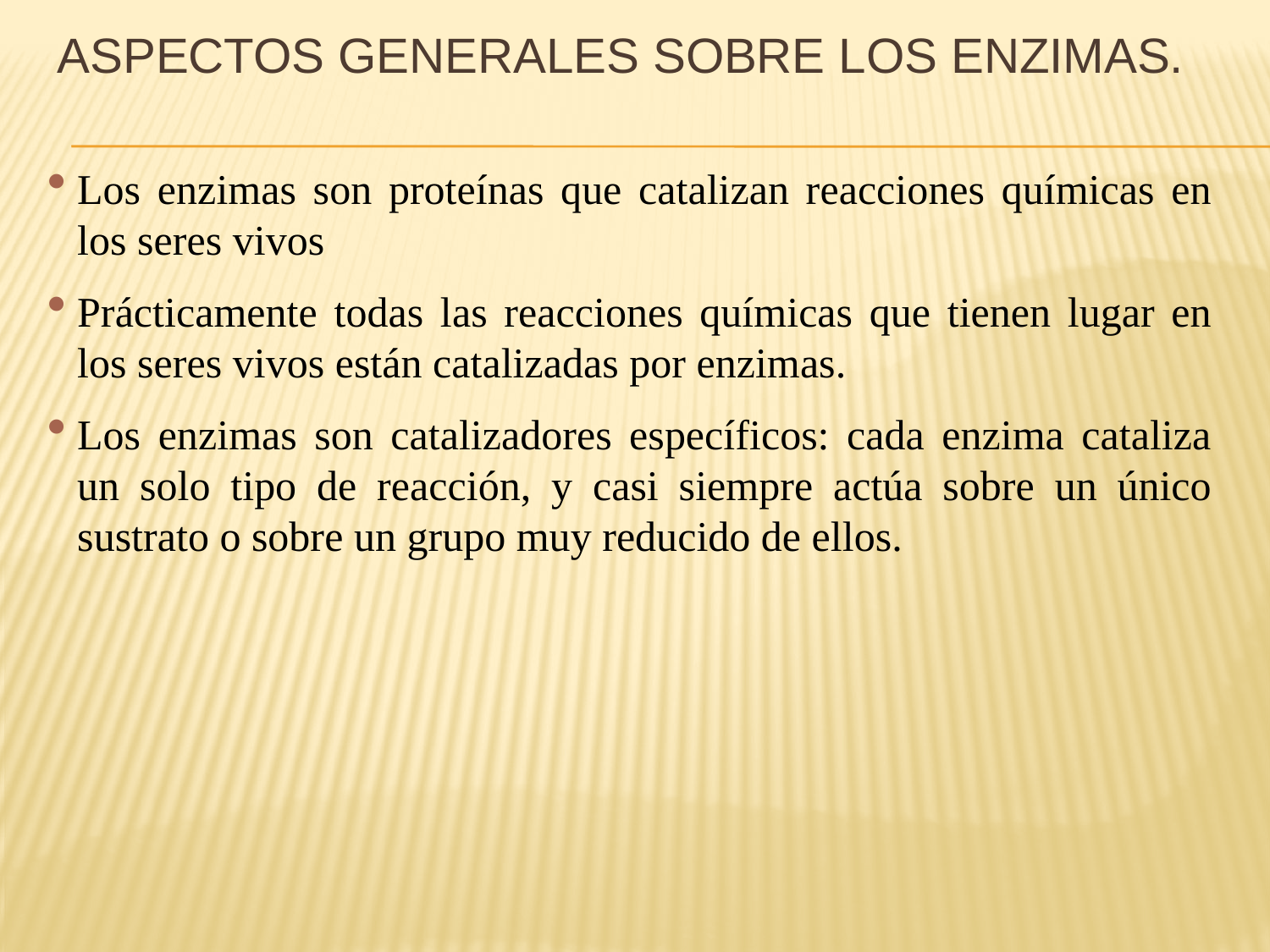

# ASPECTOS GENERALES SOBRE LOS ENZIMAS.
Los enzimas son proteínas que catalizan reacciones químicas en los seres vivos
Prácticamente todas las reacciones químicas que tienen lugar en los seres vivos están catalizadas por enzimas.
Los enzimas son catalizadores específicos: cada enzima cataliza un solo tipo de reacción, y casi siempre actúa sobre un único sustrato o sobre un grupo muy reducido de ellos.